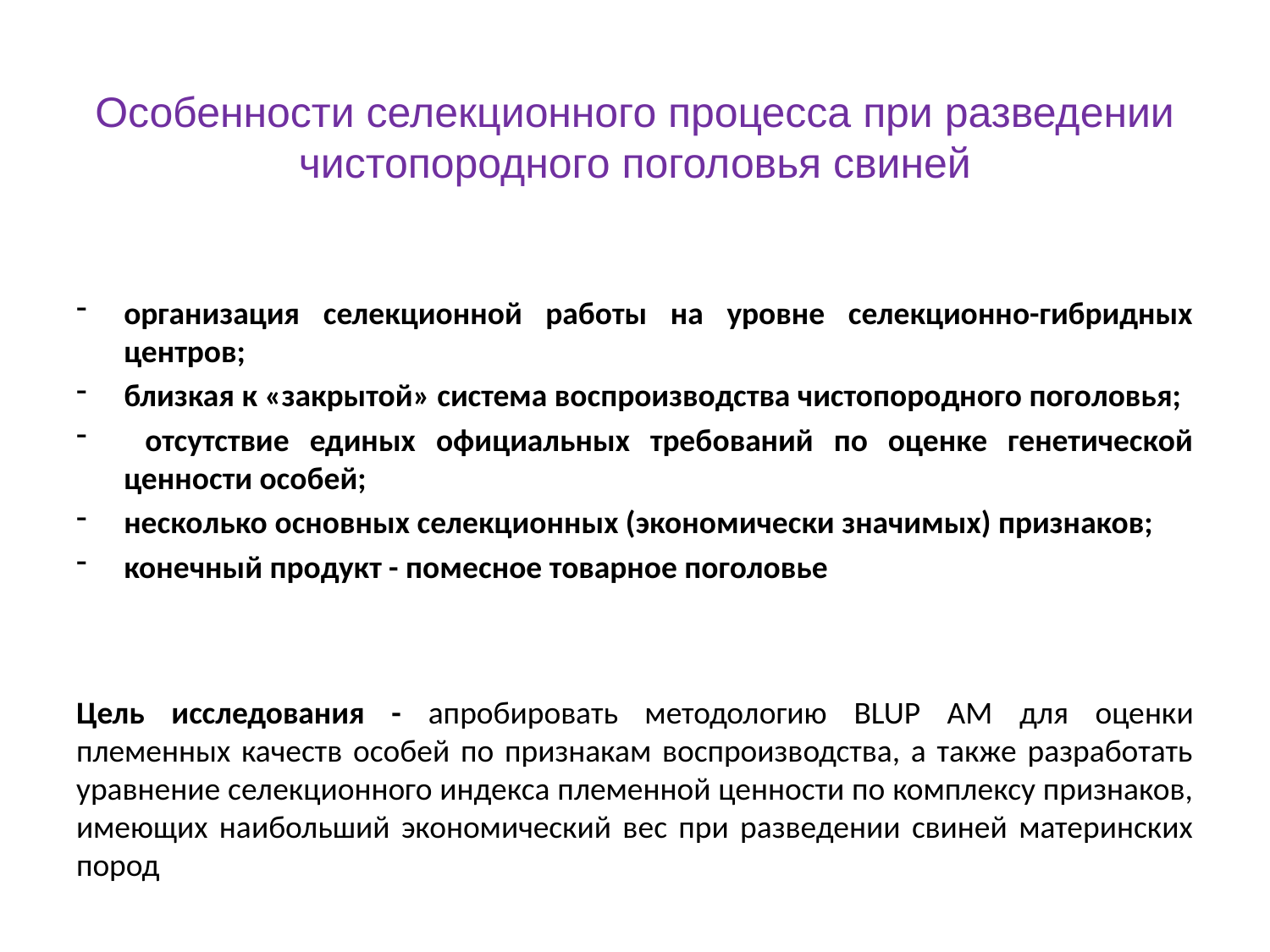

# Особенности селекционного процесса при разведении чистопородного поголовья свиней
организация селекционной работы на уровне селекционно-гибридных центров;
близкая к «закрытой» система воспроизводства чистопородного поголовья;
 отсутствие единых официальных требований по оценке генетической ценности особей;
несколько основных селекционных (экономически значимых) признаков;
конечный продукт - помесное товарное поголовье
Цель исследования - апробировать методологию BLUP AM для оценки племенных качеств особей по признакам воспроизводства, а также разработать уравнение селекционного индекса племенной ценности по комплексу признаков, имеющих наибольший экономический вес при разведении свиней материнских пород